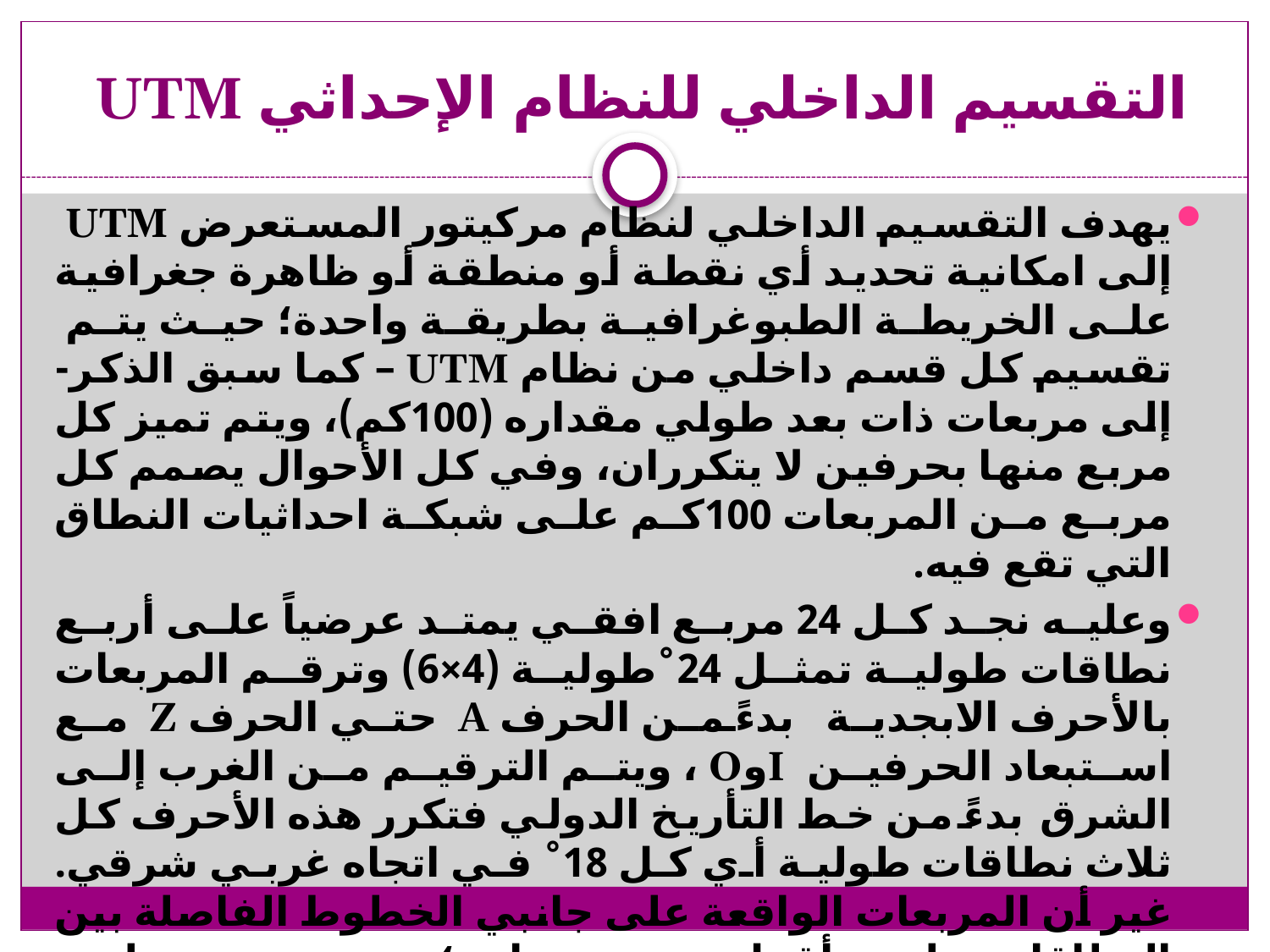

# التقسيم الداخلي للنظام الإحداثي UTM
يهدف التقسيم الداخلي لنظام مركيتور المستعرض UTM  إلى امكانية تحديد أي نقطة أو منطقة أو ظاهرة جغرافية على الخريطة الطبوغرافية بطريقة واحدة؛ حيث يتم  تقسيم كل قسم داخلي من نظام UTM – كما سبق الذكر- إلى مربعات ذات بعد طولي مقداره (100كم)، ويتم تميز كل مربع منها بحرفين لا يتكرران، وفي كل الأحوال يصمم كل مربع من المربعات 100كم على شبكة احداثيات النطاق التي تقع فيه.
وعليه نجد كل 24 مربع افقي يمتد عرضياً على أربع نطاقات طولية تمثل 24˚طولية (4×6) وترقم المربعات بالأحرف الابجدية بدءً من الحرف A  حتي الحرف Z  مع استبعاد الحرفين  IوO ، ويتم الترقيم من الغرب إلى الشرق بدءً من خط التأريخ الدولي فتكرر هذه الأحرف كل ثلاث نطاقات طولية أي كل 18˚ في اتجاه غربي شرقي. غير أن المربعات الواقعة على جانبي الخطوط الفاصلة بين النطاقات تظهر أقل من مساحة؛ حيث تحتوي على مساحات أقل  ولا تشمل مربعات كاملة.
ويتم تمييز المساحات المحيطة بفواصل النطاقات والتي لا تمثل مربعات كاملة برموز من الأحرف الابجدية فقط ولا ترقم بأرقام الموقع، داخل الاقسام الأكبر مباشرة من وحدة 100كم.